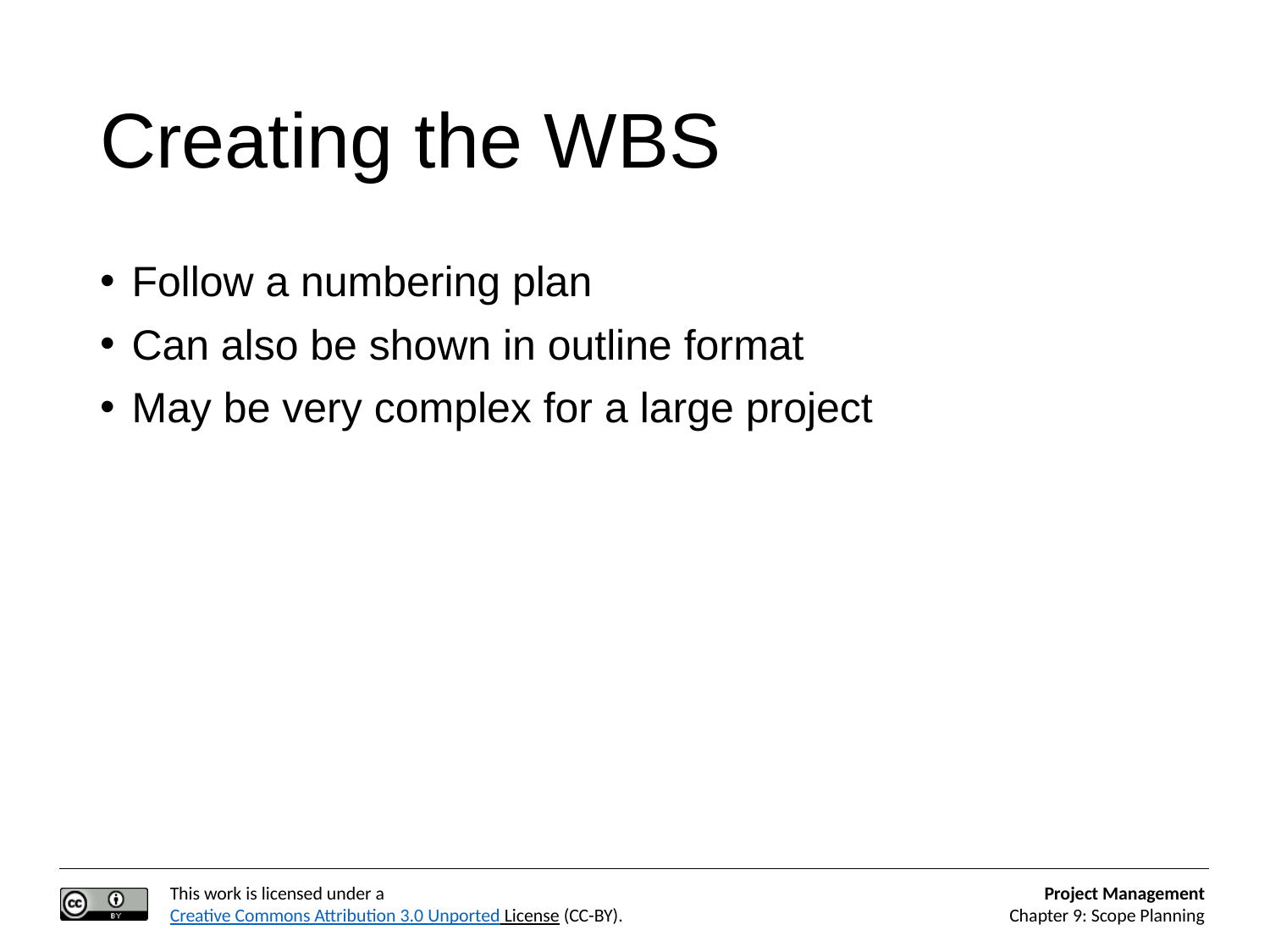

# Creating the WBS
Follow a numbering plan
Can also be shown in outline format
May be very complex for a large project